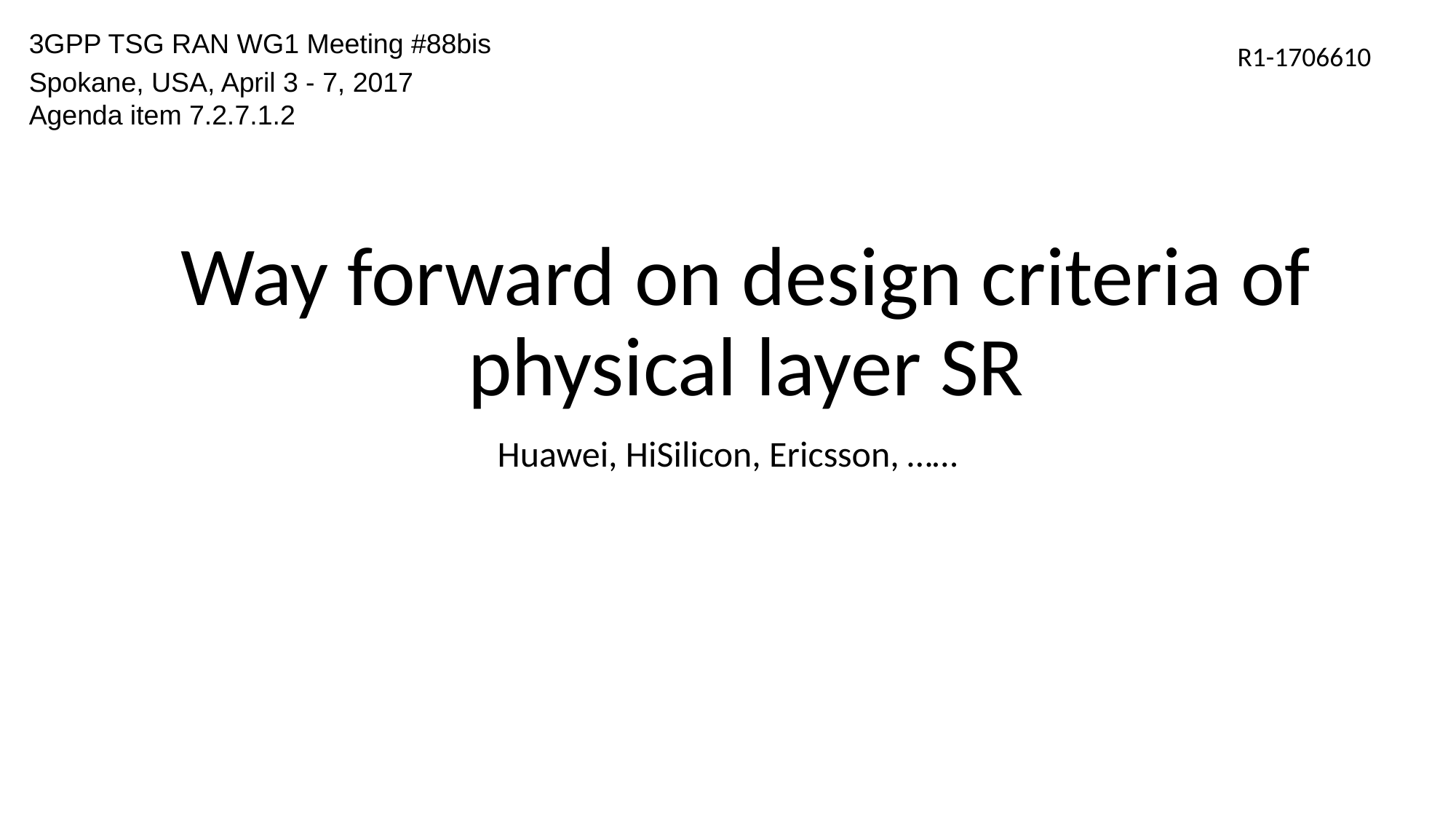

3GPP TSG RAN WG1 Meeting #88bis
Spokane, USA, April 3 - 7, 2017
Agenda item 7.2.7.1.2
R1-1706610
# Way forward on design criteria of physical layer SR
Huawei, HiSilicon, Ericsson, ……